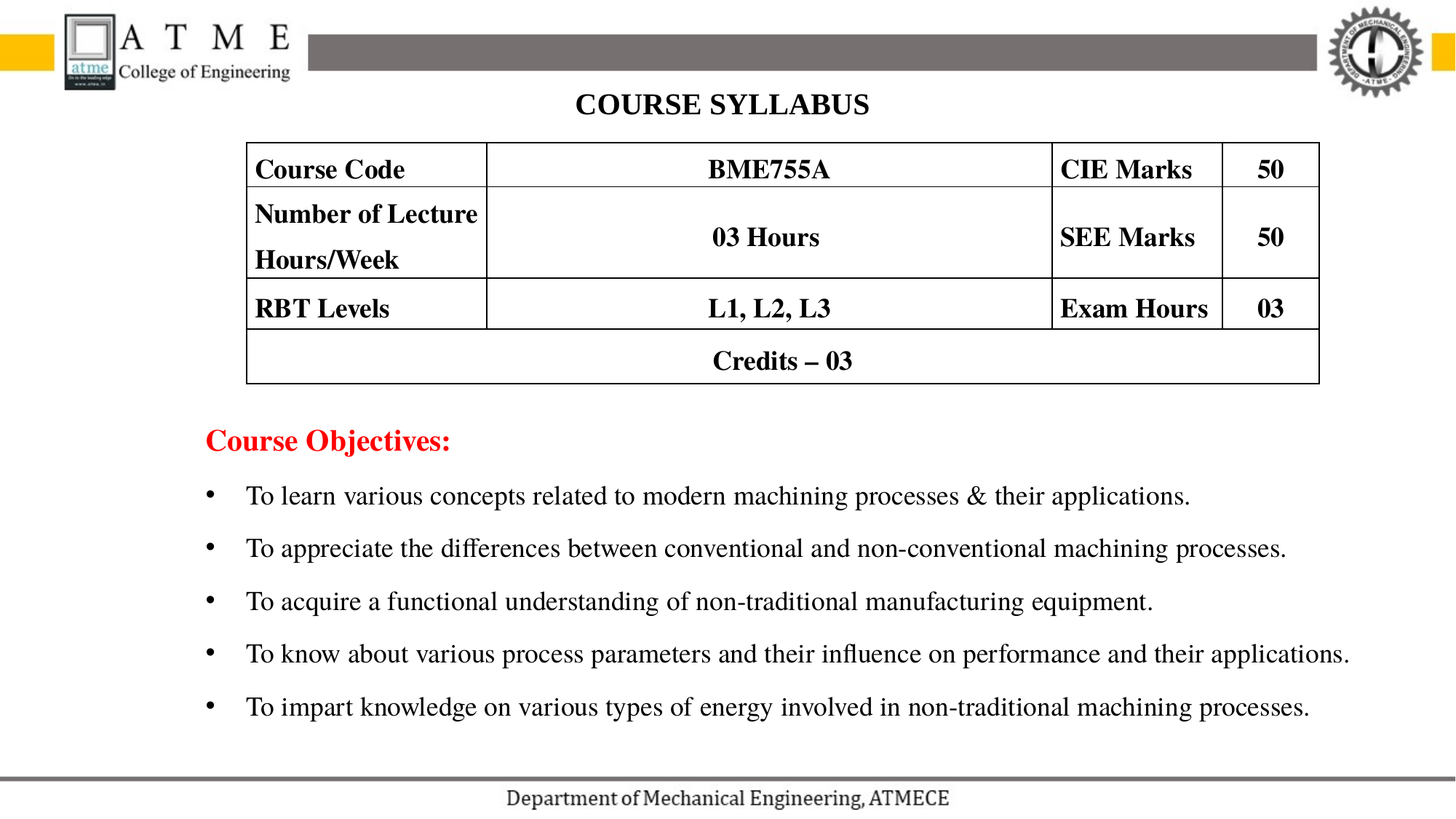

COURSE SYLLABUS
| Course Code | BME755A | CIE Marks | 50 |
| --- | --- | --- | --- |
| Number of Lecture Hours/Week | 03 Hours | SEE Marks | 50 |
| RBT Levels | L1, L2, L3 | Exam Hours | 03 |
| Credits – 03 |  |  |  |
Course Objectives:
To learn various concepts related to modern machining processes & their applications.
To appreciate the differences between conventional and non-conventional machining processes.
To acquire a functional understanding of non-traditional manufacturing equipment.
To know about various process parameters and their influence on performance and their applications.
To impart knowledge on various types of energy involved in non-traditional machining processes.